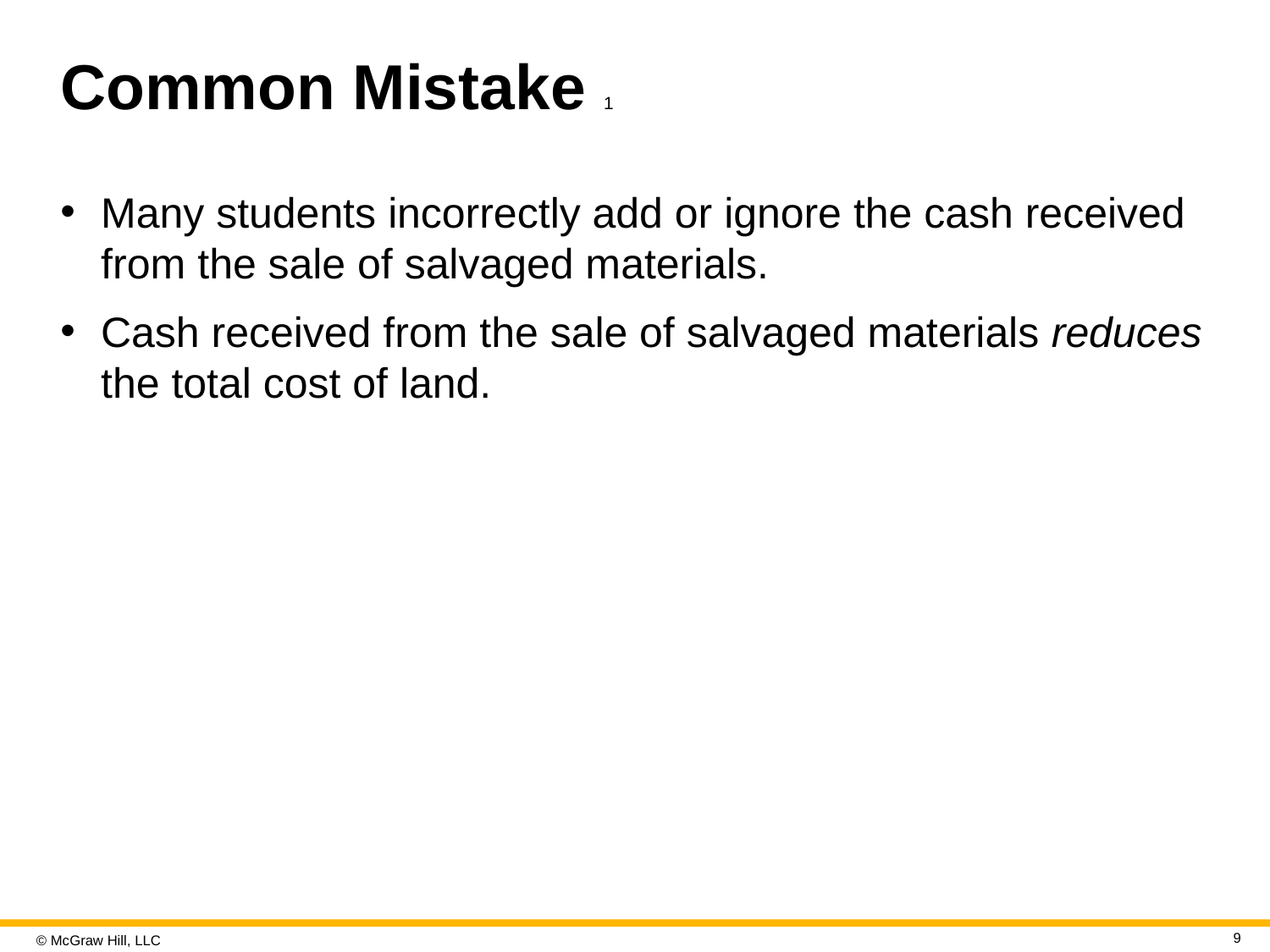

# Common Mistake 1
Many students incorrectly add or ignore the cash received from the sale of salvaged materials.
Cash received from the sale of salvaged materials reduces the total cost of land.
9